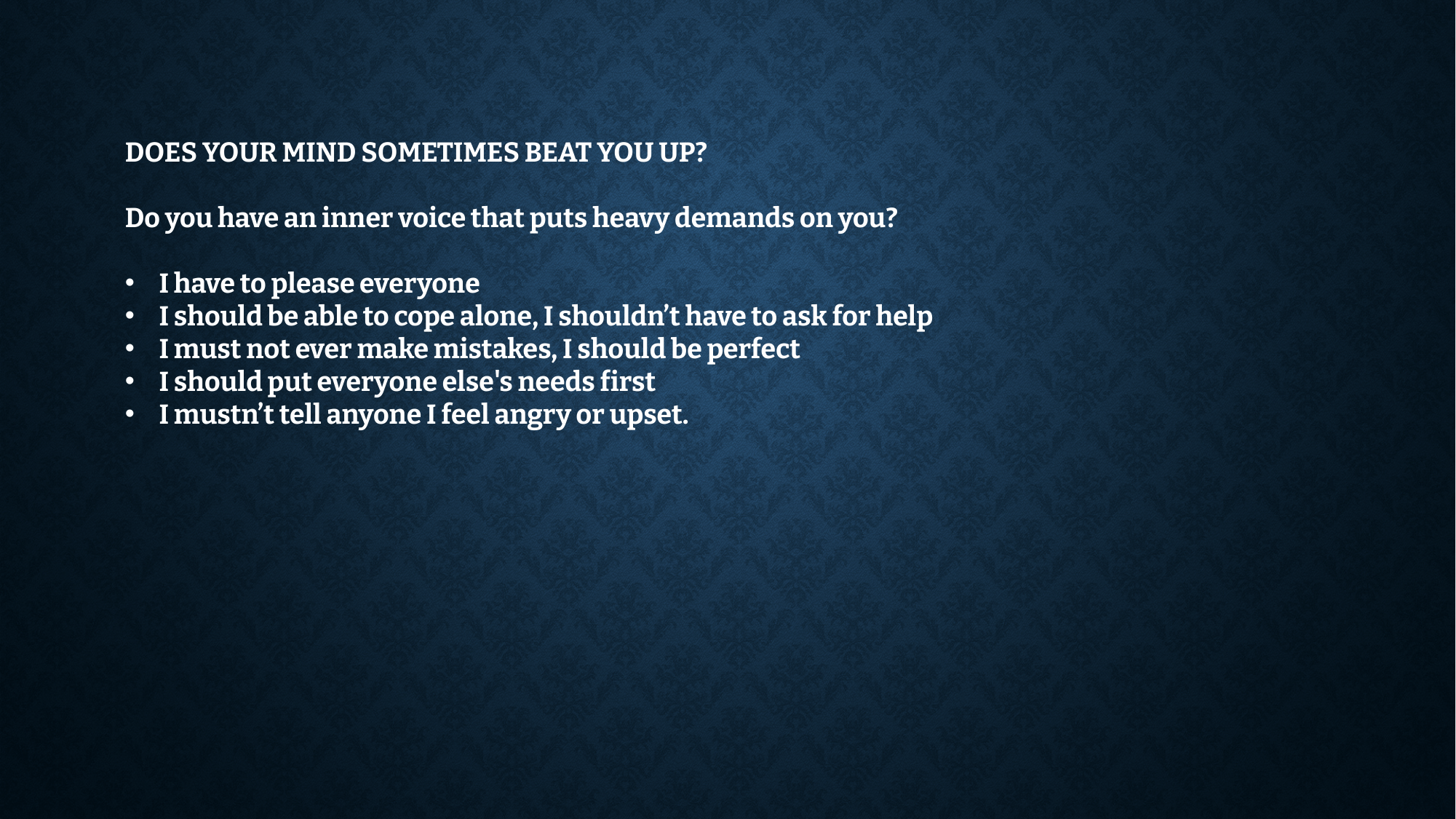

DOES YOUR MIND SOMETIMES BEAT YOU UP?

Do you have an inner voice that puts heavy demands on you?

I have to please everyone
I should be able to cope alone, I shouldn’t have to ask for help
I must not ever make mistakes, I should be perfect
I should put everyone else's needs first
I mustn’t tell anyone I feel angry or upset.